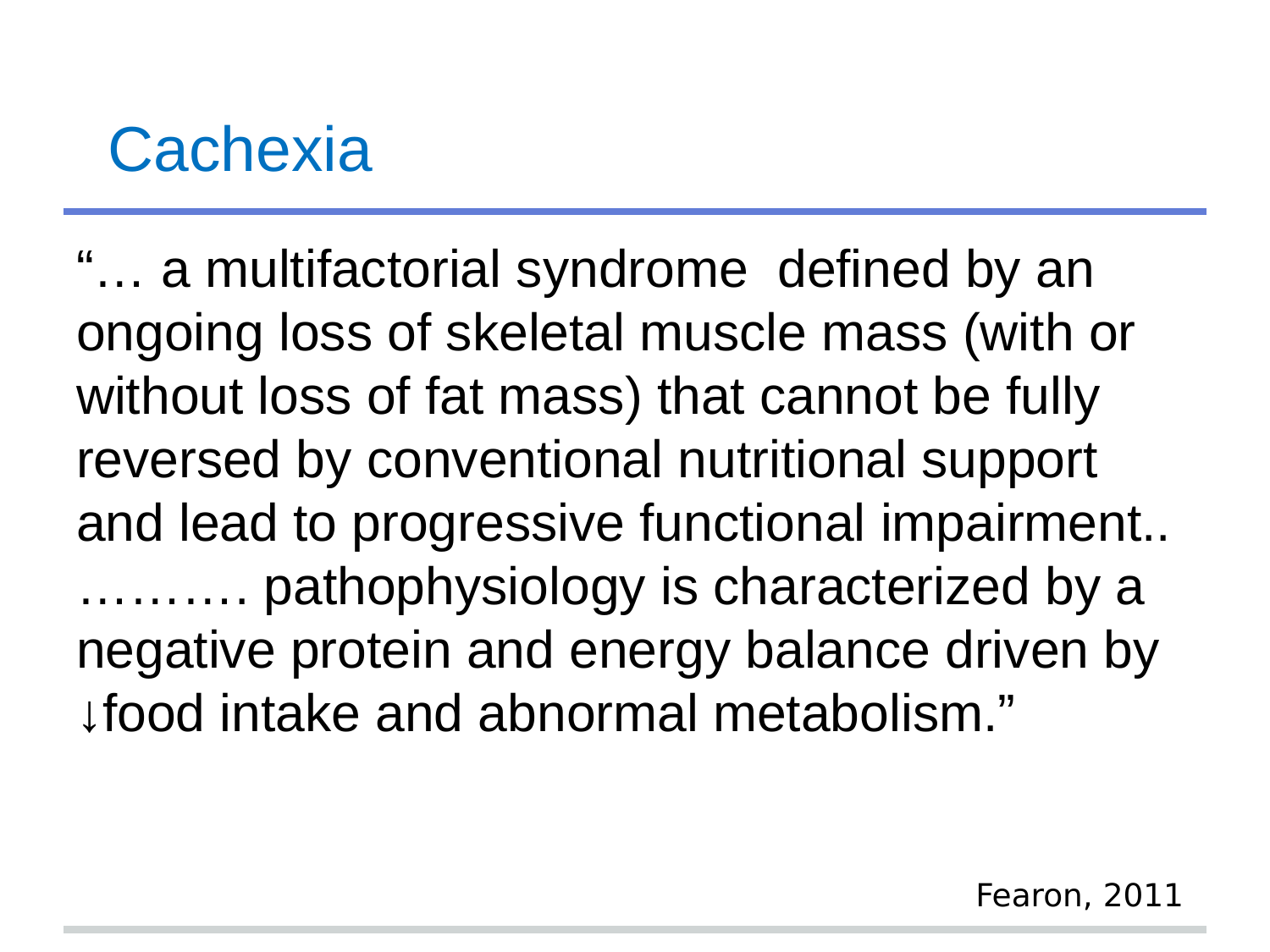

# Cachexia
“… a multifactorial syndrome  defined by an ongoing loss of skeletal muscle mass (with or without loss of fat mass) that cannot be fully reversed by conventional nutritional support and lead to progressive functional impairment..………. pathophysiology is characterized by a negative protein and energy balance driven by ↓food intake and abnormal metabolism.”
Fearon, 2011